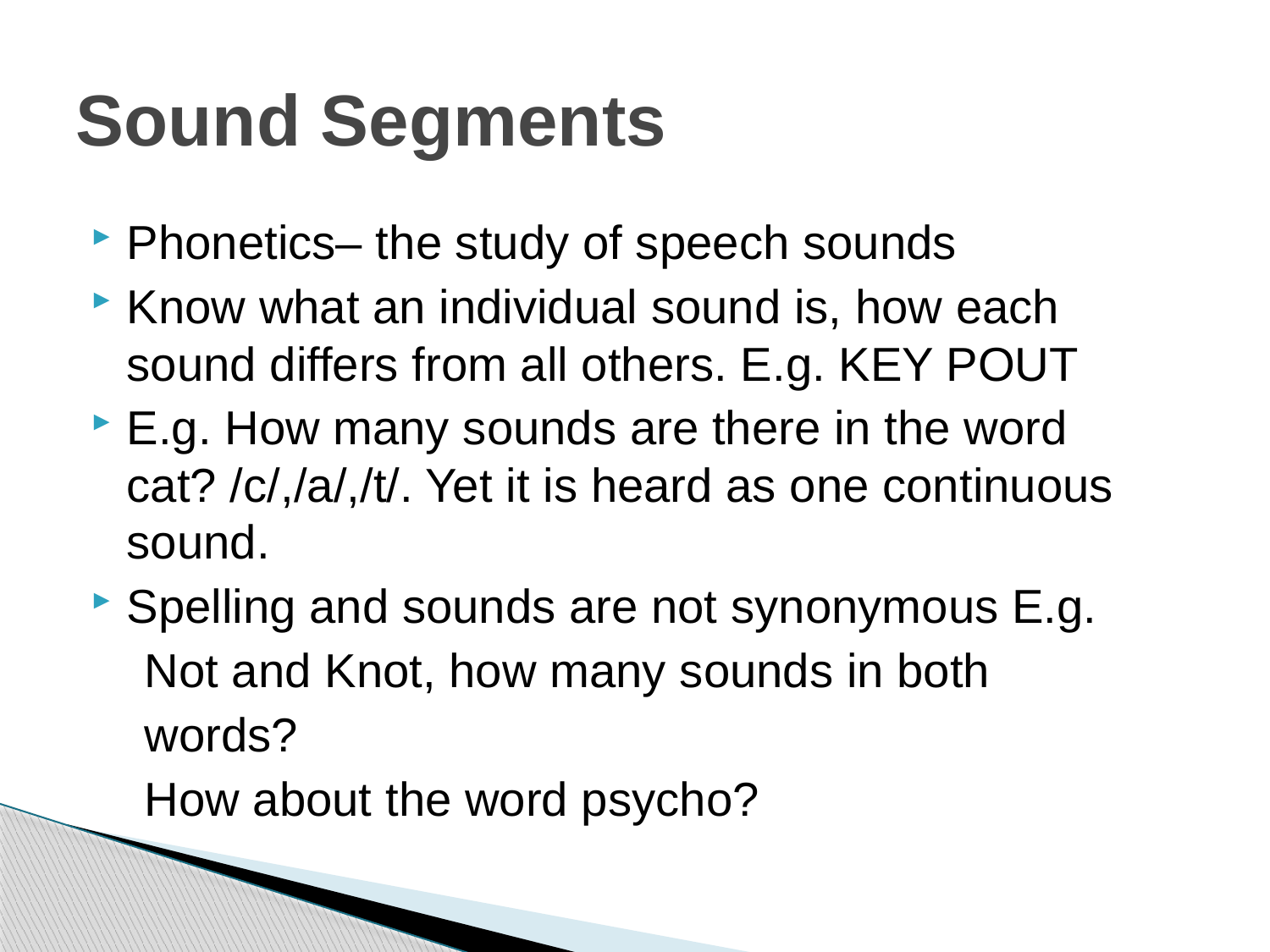

# Sound Segments
Phonetics– the study of speech sounds
Know what an individual sound is, how each sound differs from all others. E.g. KEY POUT
E.g. How many sounds are there in the word cat? /c/,/a/,/t/. Yet it is heard as one continuous sound.
Spelling and sounds are not synonymous E.g.
    Not and Knot, how many sounds in both
    words?
    How about the word psycho?